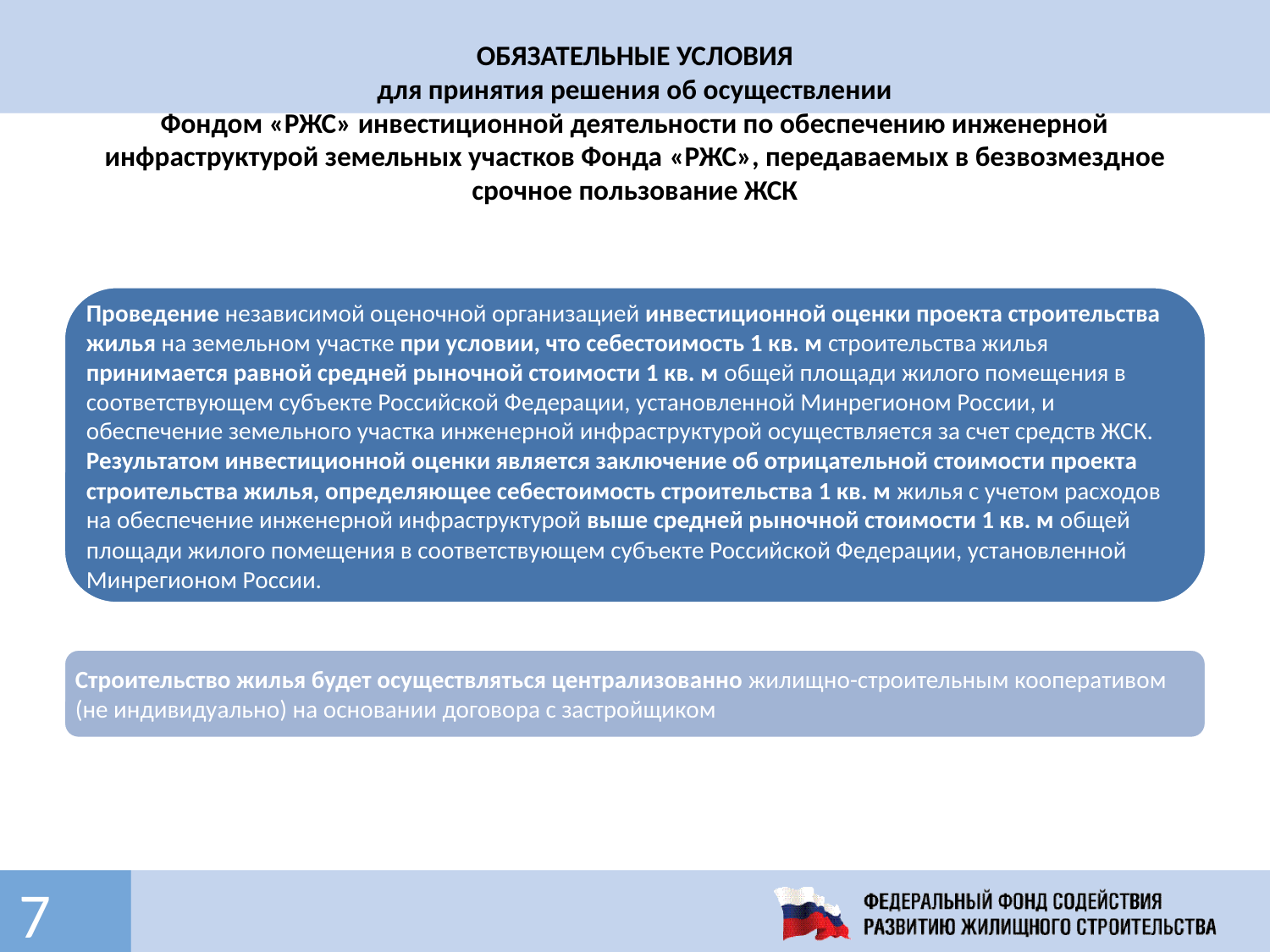

# ОБЯЗАТЕЛЬНЫЕ УСЛОВИЯ для принятия решения об осуществлении Фондом «РЖС» инвестиционной деятельности по обеспечению инженерной инфраструктурой земельных участков Фонда «РЖС», передаваемых в безвозмездное срочное пользование ЖСК
Проведение независимой оценочной организацией инвестиционной оценки проекта строительства жилья на земельном участке при условии, что себестоимость 1 кв. м строительства жилья принимается равной средней рыночной стоимости 1 кв. м общей площади жилого помещения в соответствующем субъекте Российской Федерации, установленной Минрегионом России, и обеспечение земельного участка инженерной инфраструктурой осуществляется за счет средств ЖСК. Результатом инвестиционной оценки является заключение об отрицательной стоимости проекта строительства жилья, определяющее себестоимость строительства 1 кв. м жилья с учетом расходов на обеспечение инженерной инфраструктурой выше средней рыночной стоимости 1 кв. м общей площади жилого помещения в соответствующем субъекте Российской Федерации, установленной Минрегионом России.
Строительство жилья будет осуществляться централизованно жилищно-строительным кооперативом (не индивидуально) на основании договора с застройщиком
7